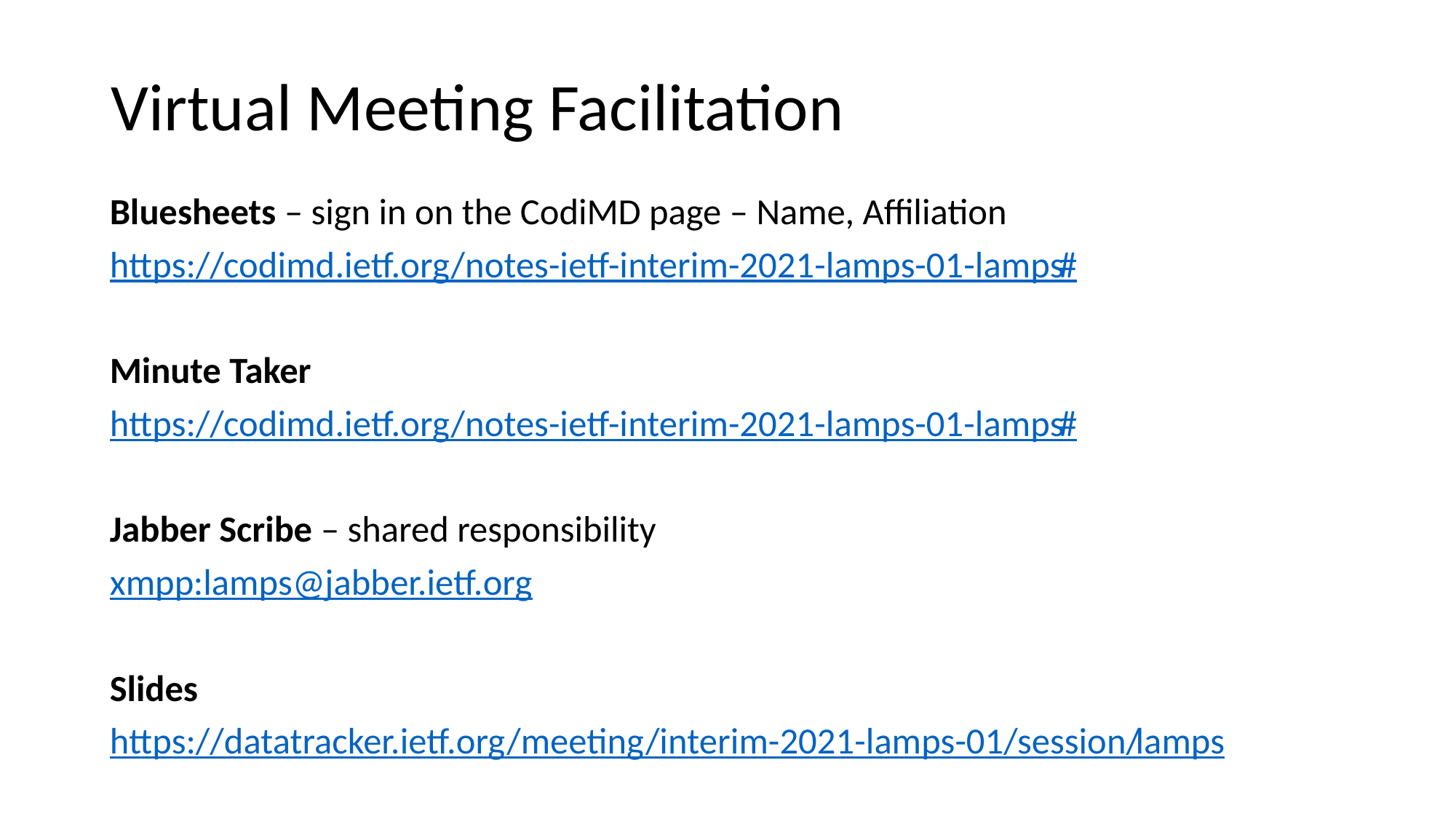

# Virtual Meeting Facilitation
Bluesheets – sign in on the CodiMD page – Name, Affiliation
https://codimd.ietf.org/notes-ietf-interim-2021-lamps-01-lamps#

Minute Taker
https://codimd.ietf.org/notes-ietf-interim-2021-lamps-01-lamps#

Jabber Scribe – shared responsibility
xmpp:lamps@jabber.ietf.org

Slides
https://datatracker.ietf.org/meeting/interim-2021-lamps-01/session/lamps